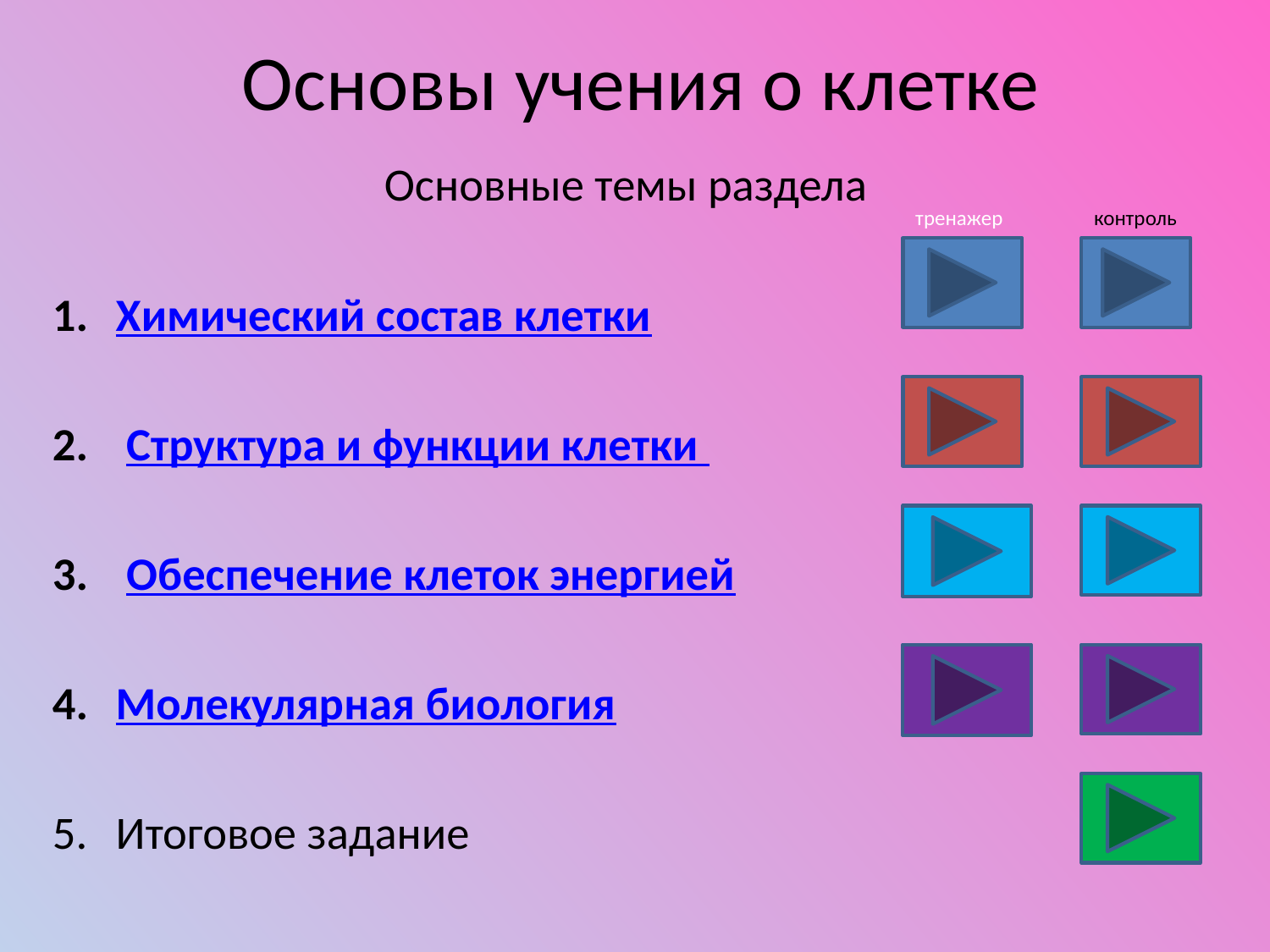

# Основы учения о клетке
Основные темы раздела

Химический состав клетки

 Структура и функции клетки

 Обеспечение клеток энергией

Молекулярная биология

Итоговое задание
тренажер
контроль